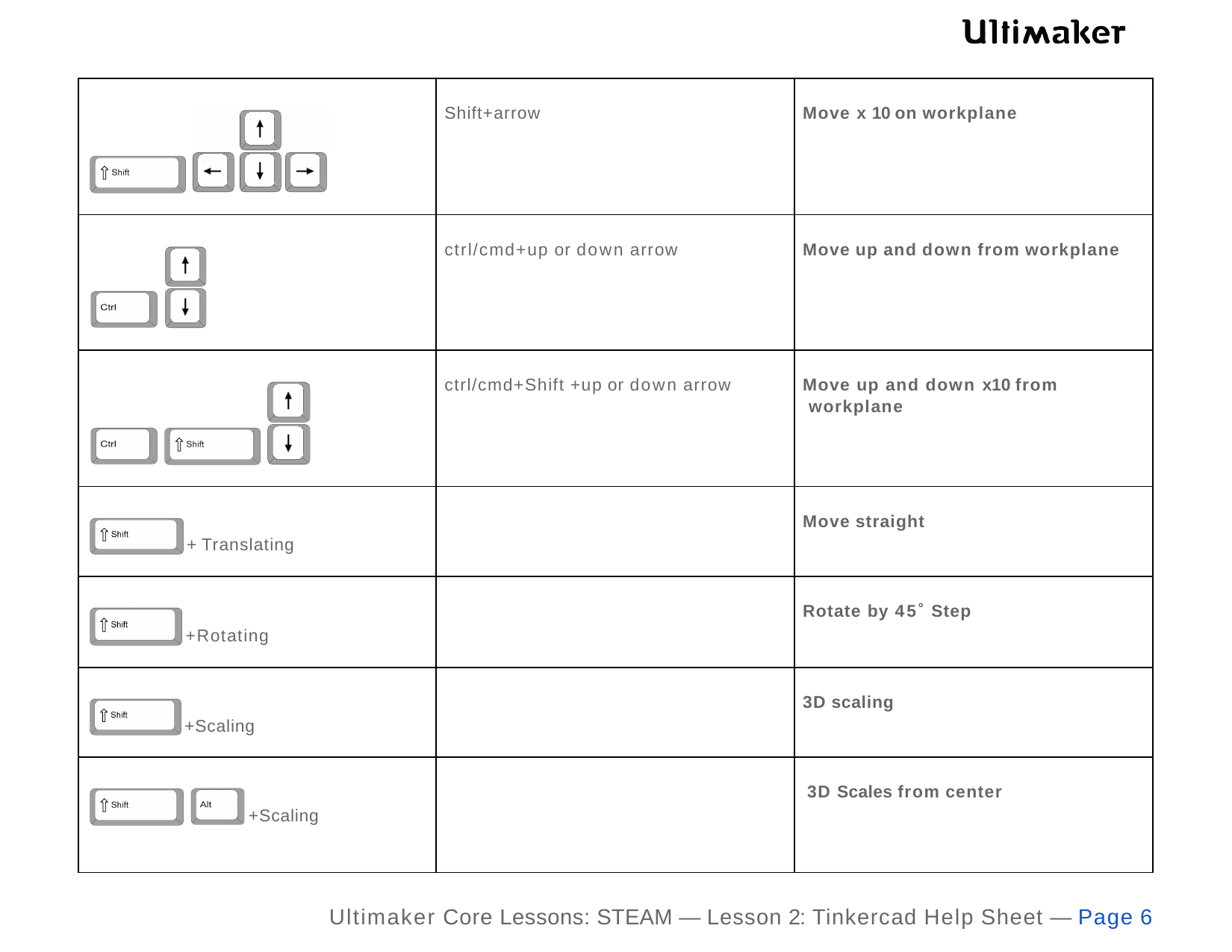

|  | Shift+arrow | Move x 10 on workplane |
| --- | --- | --- |
|  | ctrl/cmd+up or down arrow | Move up and down from workplane |
|  | ctrl/cmd+Shift +up or down arrow | Move up and down x10 from workplane |
| + Translating |  | Move straight |
| +Rotating |  | Rotate by 45˚ Step |
| +Scaling |  | 3D scaling |
| +Scaling |  | 3D Scales from center |

Ultimaker Core Lessons: STEAM — Lesson 2: Tinkercad Help Sheet — Page 6